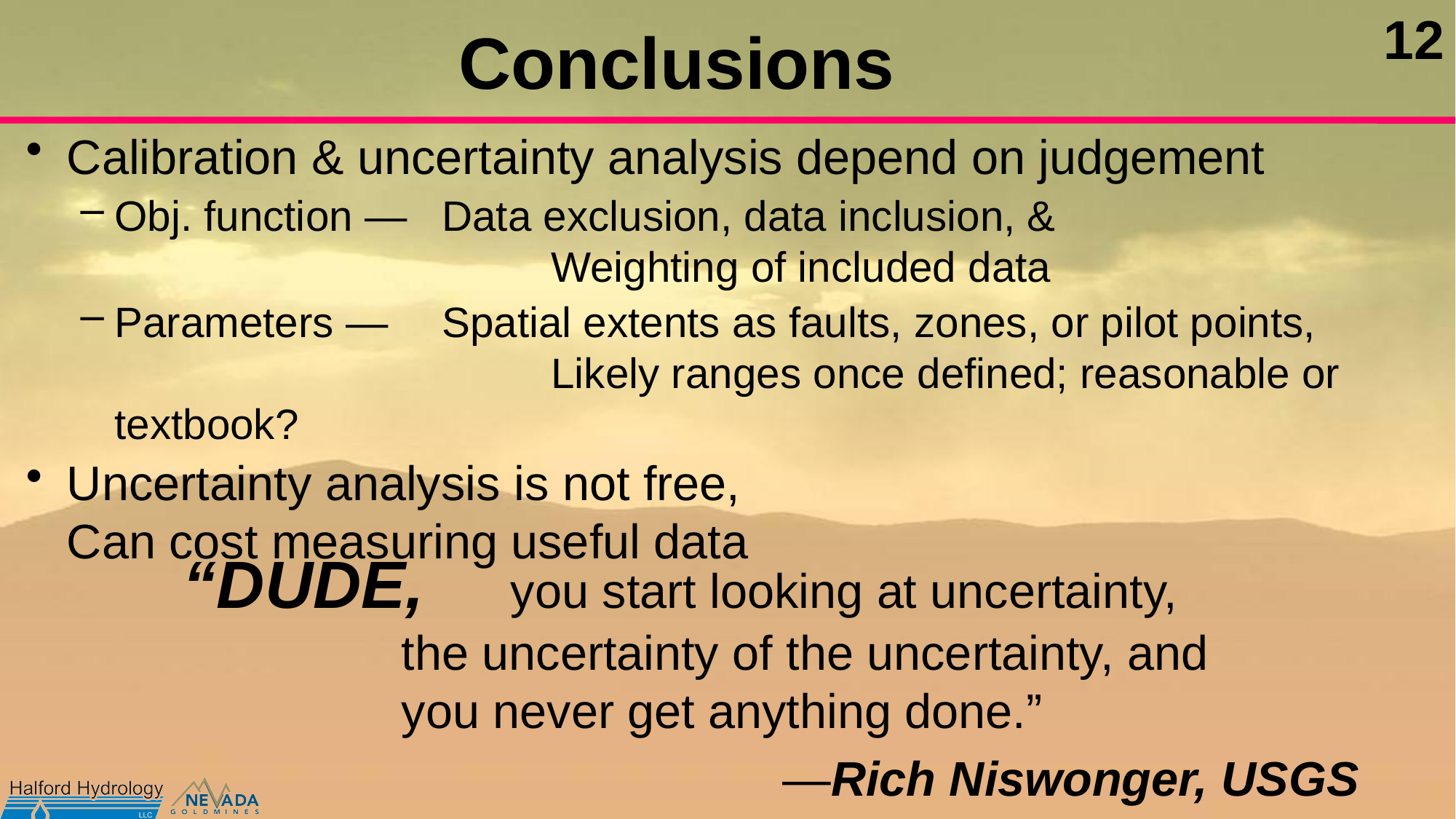

# Conclusions
Calibration & uncertainty analysis depend on judgement
Obj. function —	Data exclusion, data inclusion, &
				Weighting of included data
Parameters — 	Spatial extents as faults, zones, or pilot points,
				Likely ranges once defined; reasonable or textbook?
Uncertainty analysis is not free,
Can cost measuring useful data
“DUDE,	you start looking at uncertainty,
		the uncertainty of the uncertainty, and
		you never get anything done.”
—Rich Niswonger, USGS